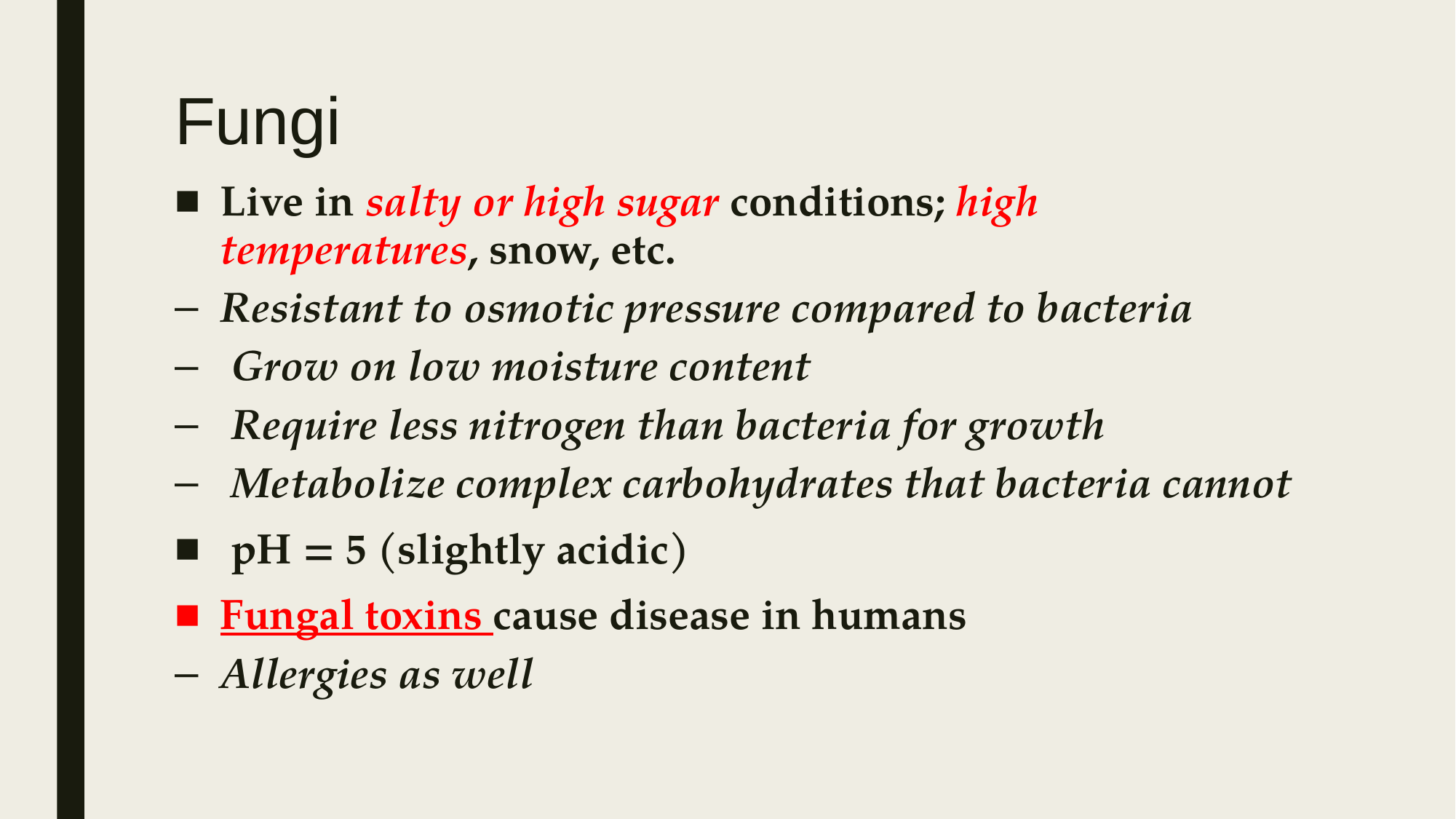

# Fungi
Live in salty or high sugar conditions; high temperatures, snow, etc.
Resistant to osmotic pressure compared to bacteria
 Grow on low moisture content
 Require less nitrogen than bacteria for growth
 Metabolize complex carbohydrates that bacteria cannot
 pH = 5 (slightly acidic)
Fungal toxins cause disease in humans
Allergies as well